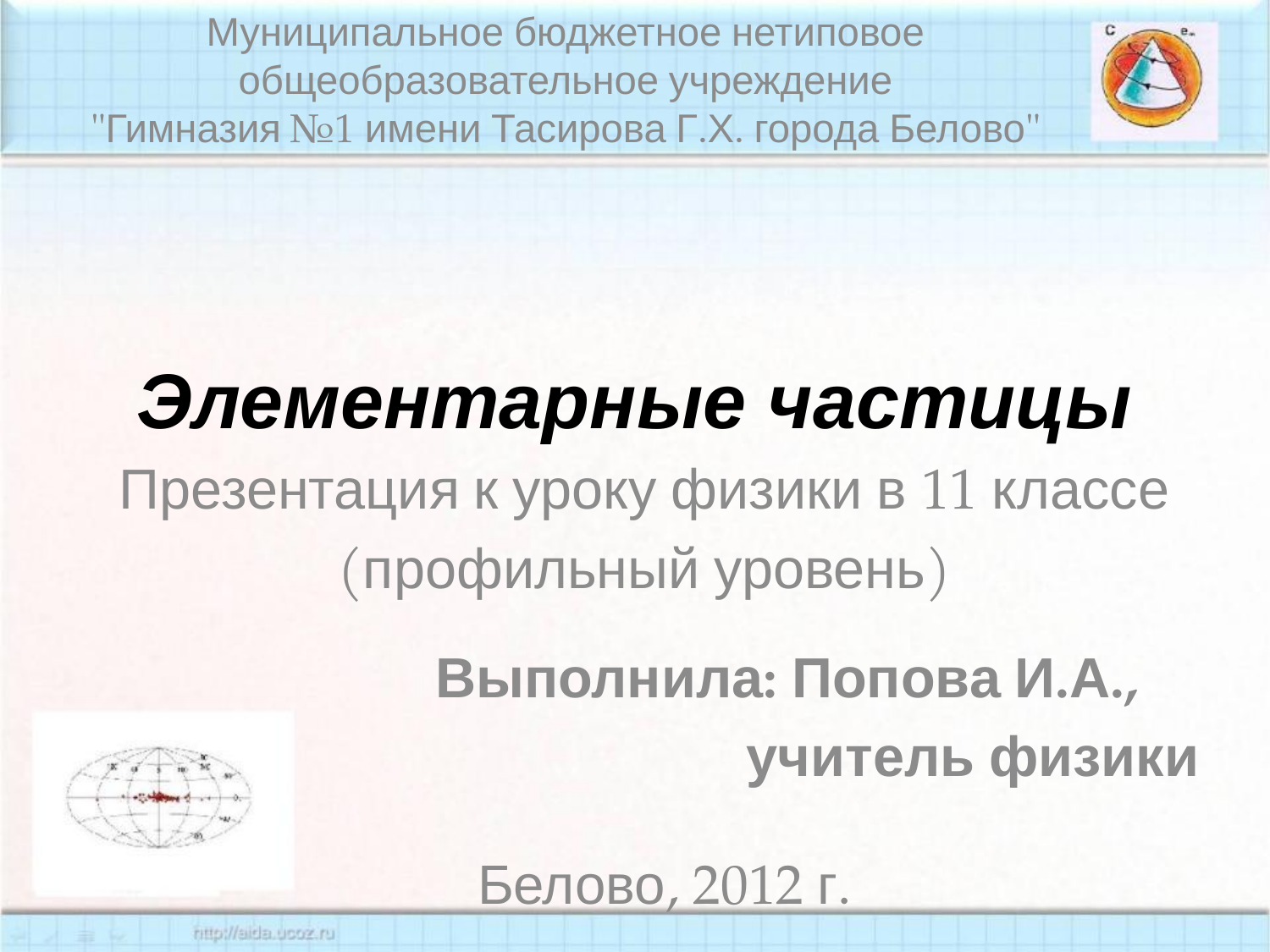

Муниципальное бюджетное нетиповое общеобразовательное учреждение
"Гимназия №1 имени Тасирова Г.Х. города Белово"
# Элементарные частицы
Презентация к уроку физики в 11 классе
(профильный уровень)
Выполнила: Попова И.А.,
учитель физики
Белово, 2012 г.